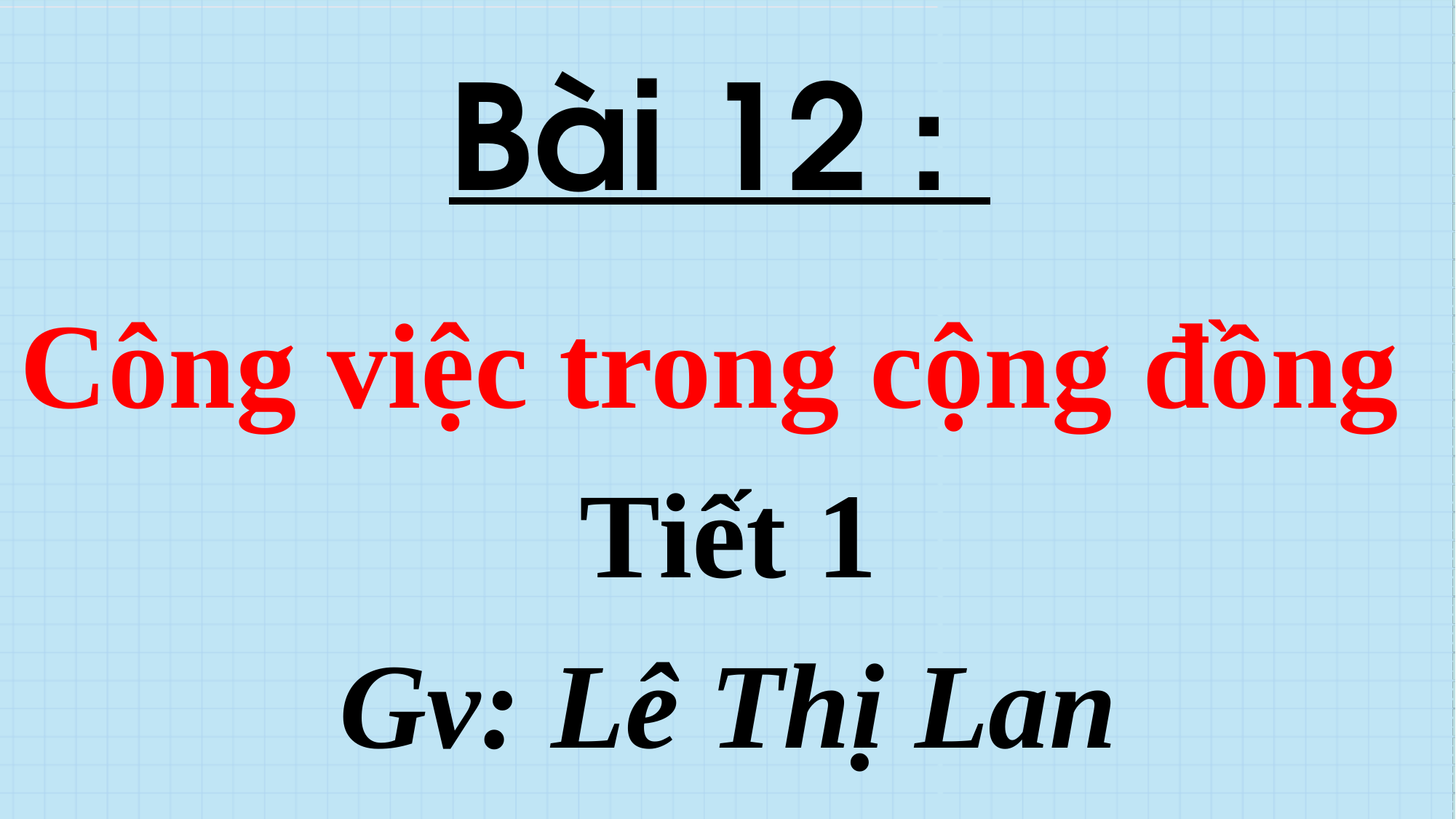

# Bài 12 :
Công việc trong cộng đồng
Tiết 1
Gv: Lê Thị Lan